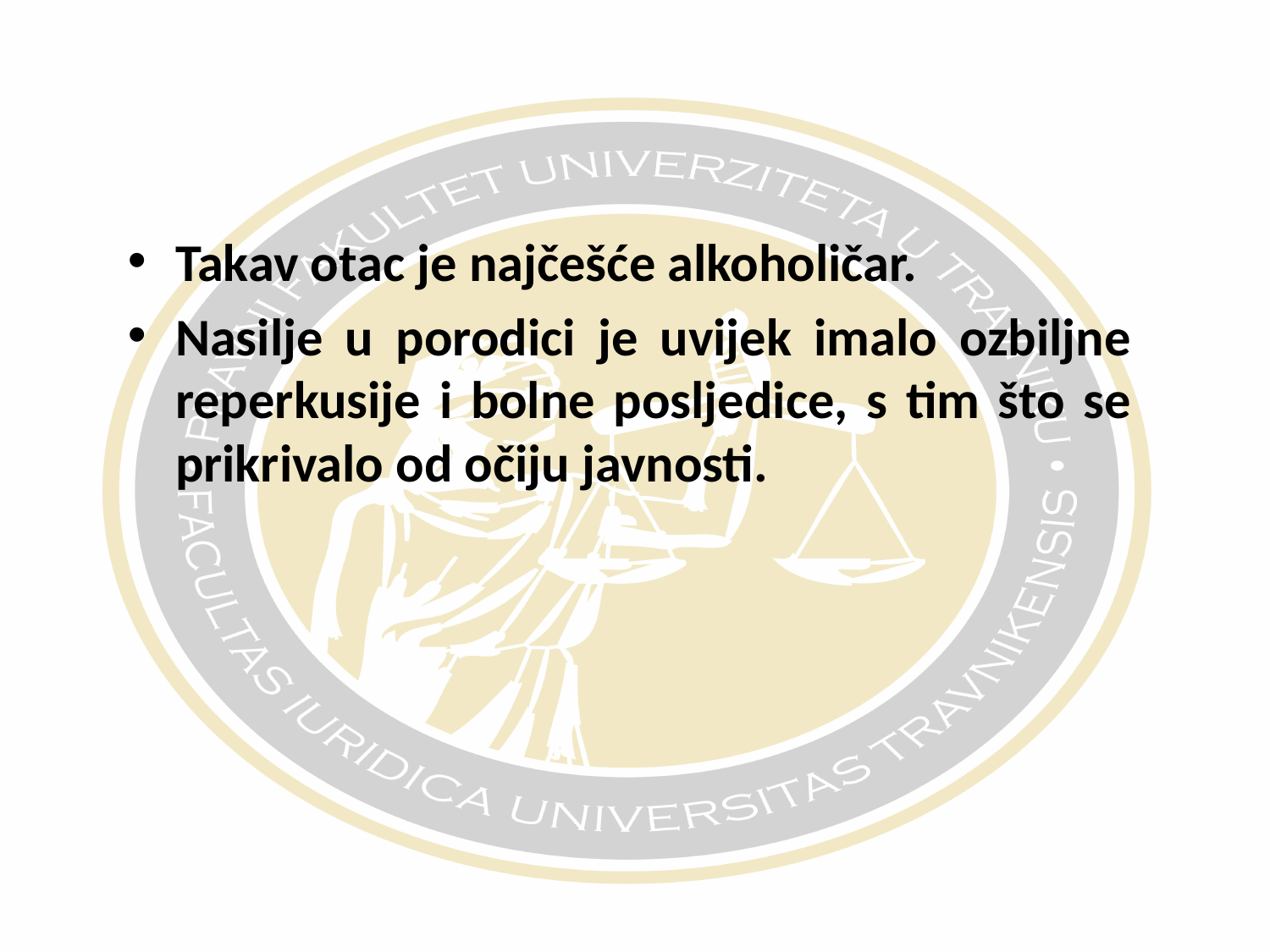

#
Takav otac je najčešće alkoholičar.
Nasilje u porodici je uvijek imalo ozbiljne reperkusije i bolne posljedice, s tim što se prikrivalo od očiju javnosti.